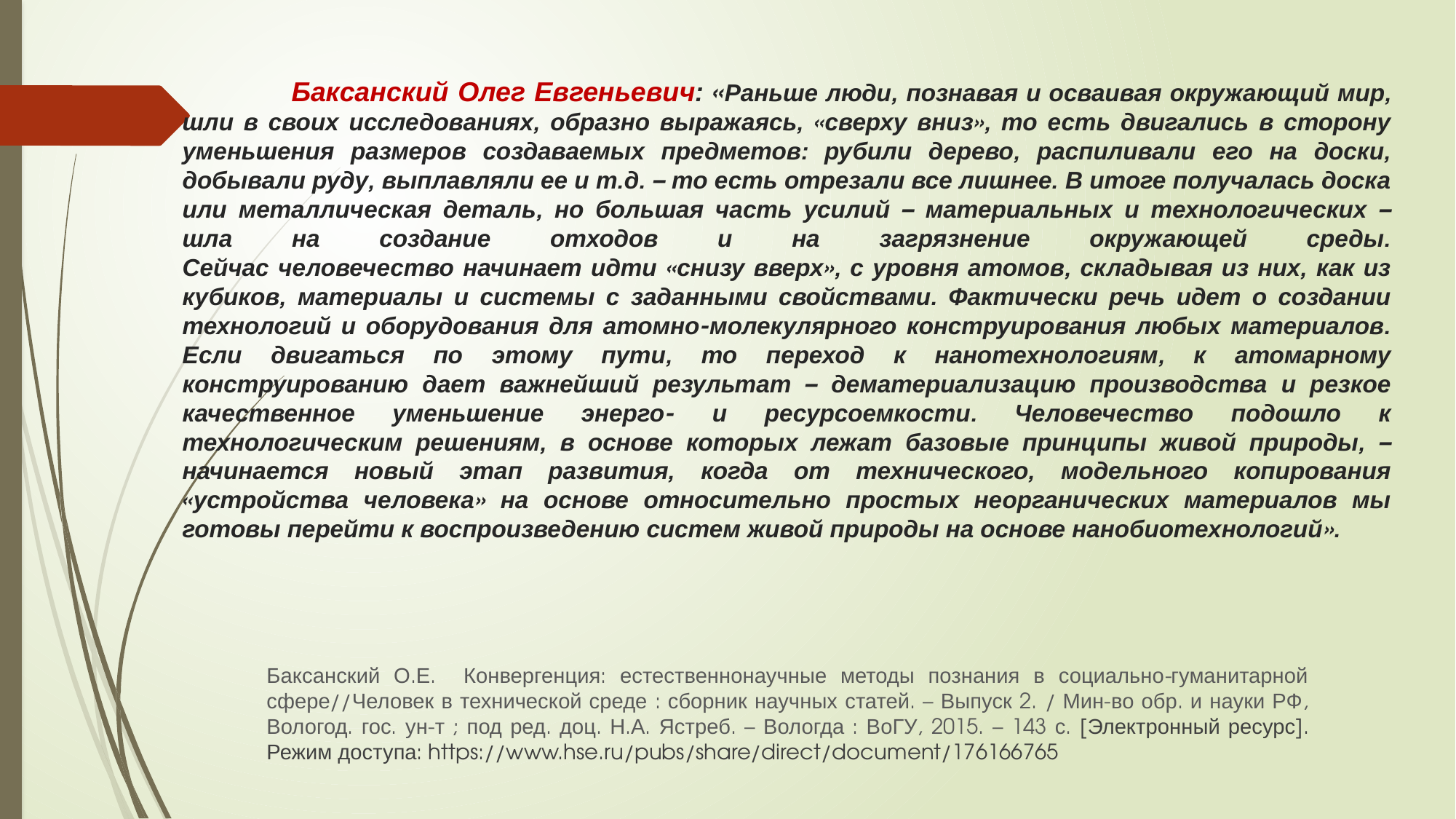

# Баксанский Олег Евгеньевич: «Раньше люди, познавая и осваивая окружающий мир, шли в своих исследованиях, образно выражаясь, «сверху вниз», то есть двигались в сторону уменьшения размеров создаваемых предметов: рубили дерево, распиливали его на доски, добывали руду, выплавляли ее и т.д. – то есть отрезали все лишнее. В итоге получалась доска или металлическая деталь, но большая часть усилий – материальных и технологических – шла на создание отходов и на загрязнение окружающей среды. Сейчас человечество начинает идти «снизу вверх», с уровня атомов, складывая из них, как из кубиков, материалы и системы с заданными свойствами. Фактически речь идет о создании технологий и оборудования для атомно-молекулярного конструирования любых материалов. Если двигаться по этому пути, то переход к нанотехнологиям, к атомарному конструированию дает важнейший результат – дематериализацию производства и резкое качественное уменьшение энерго- и ресурсоемкости. Человечество подошло к технологическим решениям, в основе которых лежат базовые принципы живой природы, – начинается новый этап развития, когда от технического, модельного копирования «устройства человека» на основе относительно простых неорганических материалов мы готовы перейти к воспроизведению систем живой природы на основе нанобиотехнологий».
Баксанский О.Е.  Конвергенция: естественнонаучные методы познания в социально-гуманитарной сфере//Человек в технической среде : сборник научных статей. – Выпуск 2. / Мин-во обр. и науки РФ, Вологод. гос. ун-т ; под ред. доц. Н.А. Ястреб. – Вологда : ВоГУ, 2015. – 143 с. [Электронный ресурс]. Режим доступа: https://www.hse.ru/pubs/share/direct/document/176166765